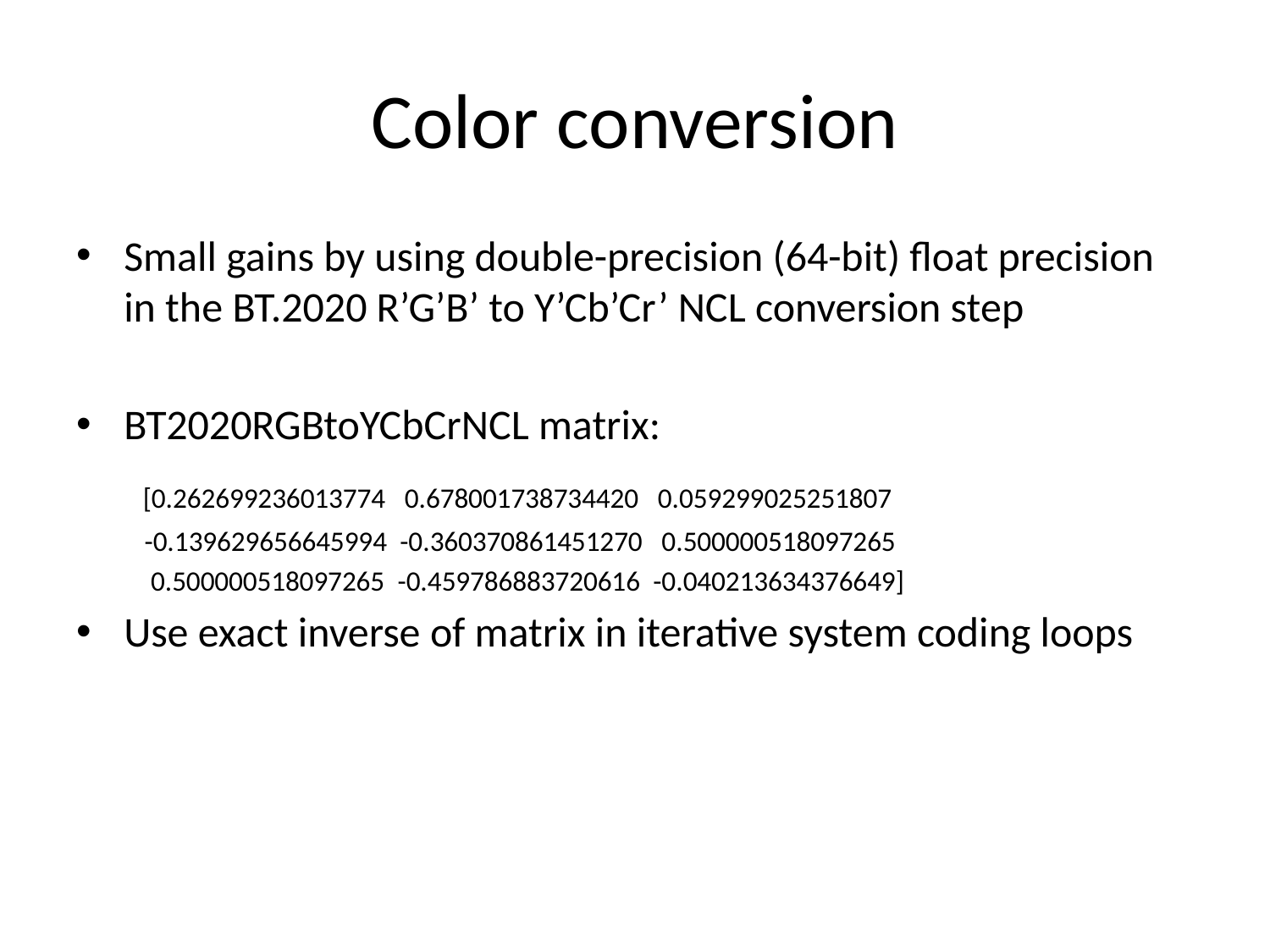

# Color conversion
Small gains by using double-precision (64-bit) float precision in the BT.2020 R’G’B’ to Y’Cb’Cr’ NCL conversion step

BT2020RGBtoYCbCrNCL matrix:
 [0.262699236013774   0.678001738734420   0.059299025251807
  -0.139629656645994  -0.360370861451270   0.500000518097265
   0.500000518097265  -0.459786883720616  -0.040213634376649]
Use exact inverse of matrix in iterative system coding loops